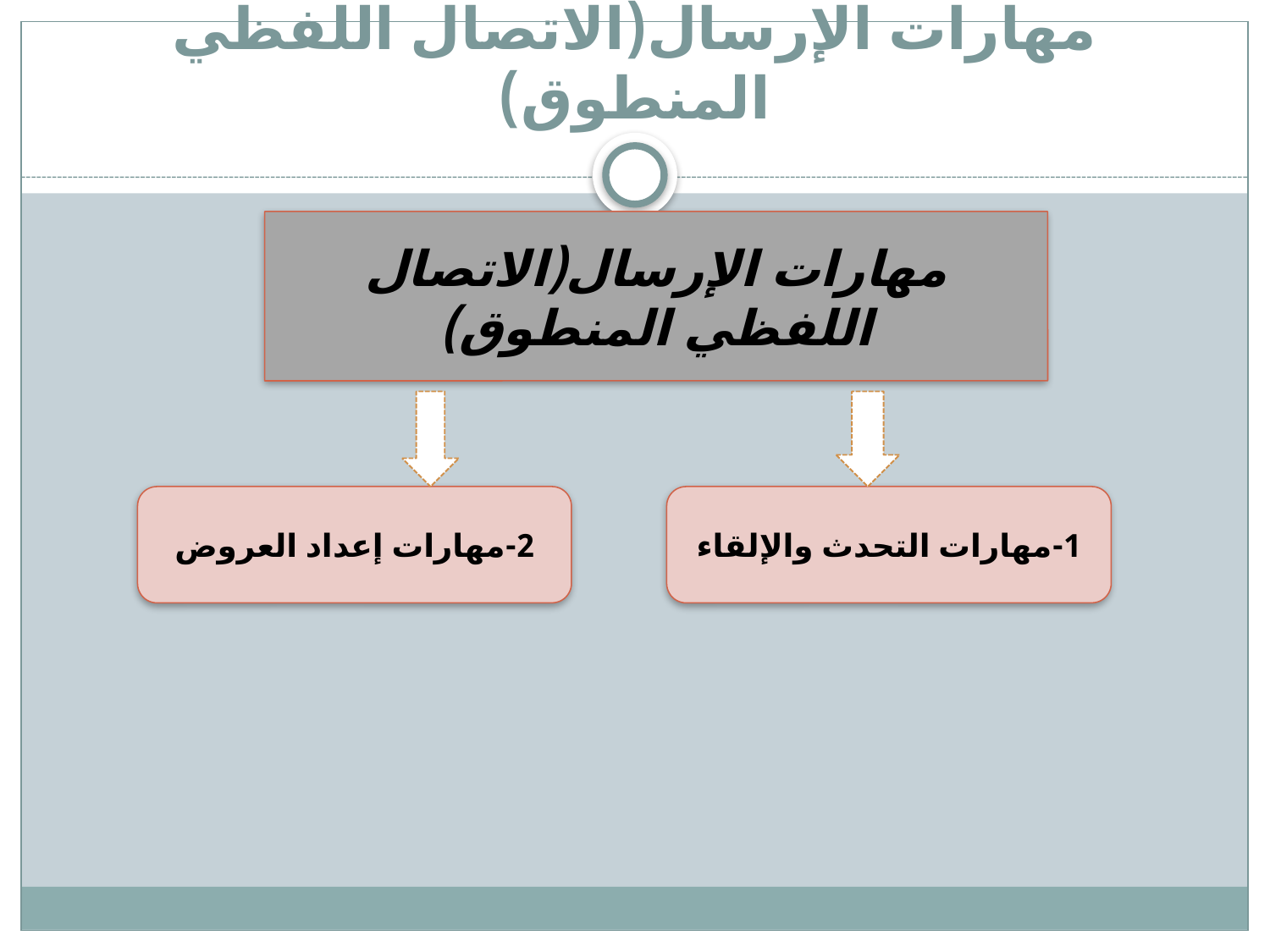

# مهارات الإرسال(الاتصال اللفظي المنطوق)
مهارات الإرسال(الاتصال اللفظي المنطوق)

2-مهارات إعداد العروض
1-مهارات التحدث والإلقاء